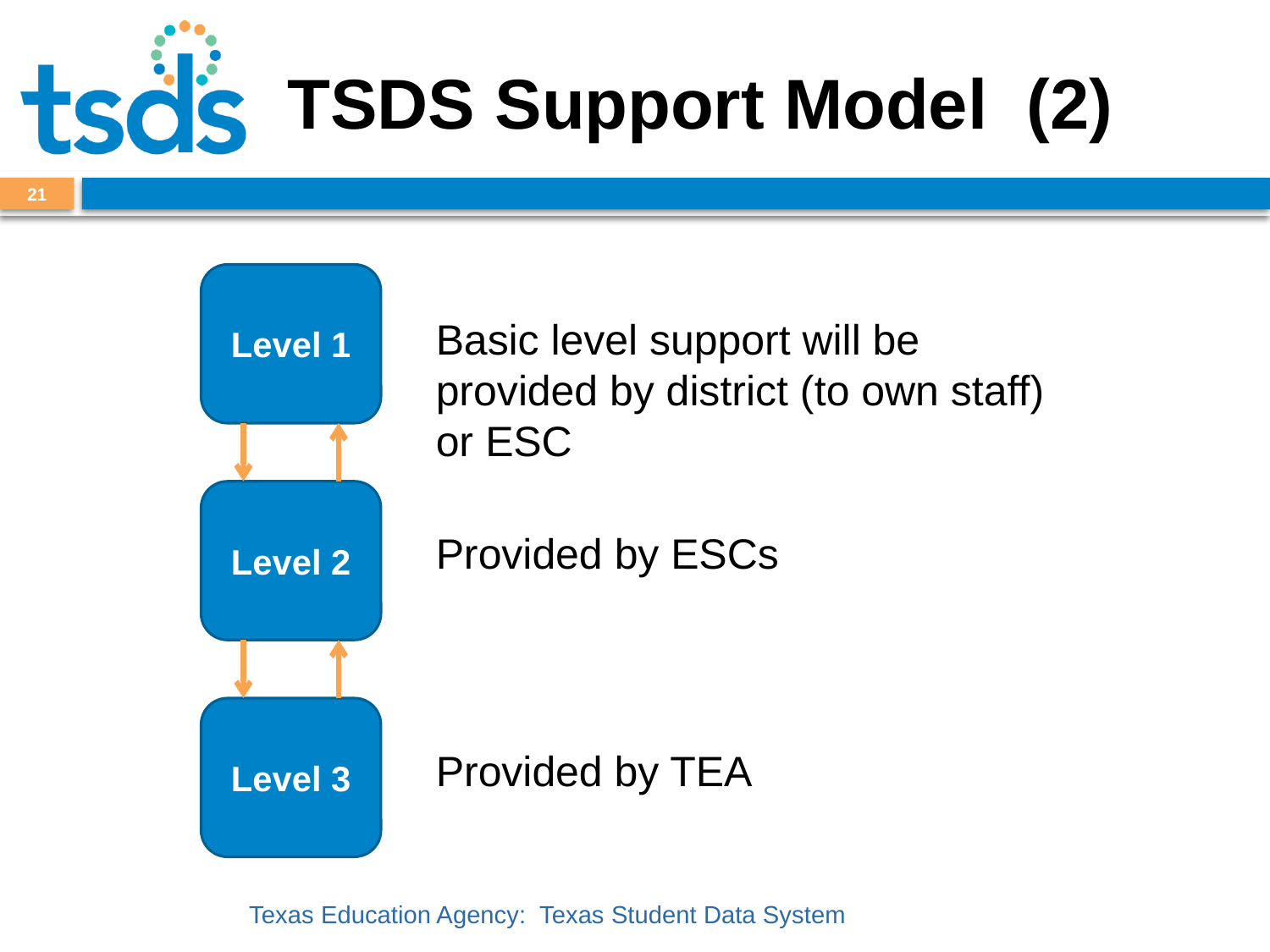

# TSDS Support Model  (2)
21
Level 1
Level 2
Level 3
Basic level support will be provided by district (to own staff) or ESC

Provided by ESCs
Provided by TEA